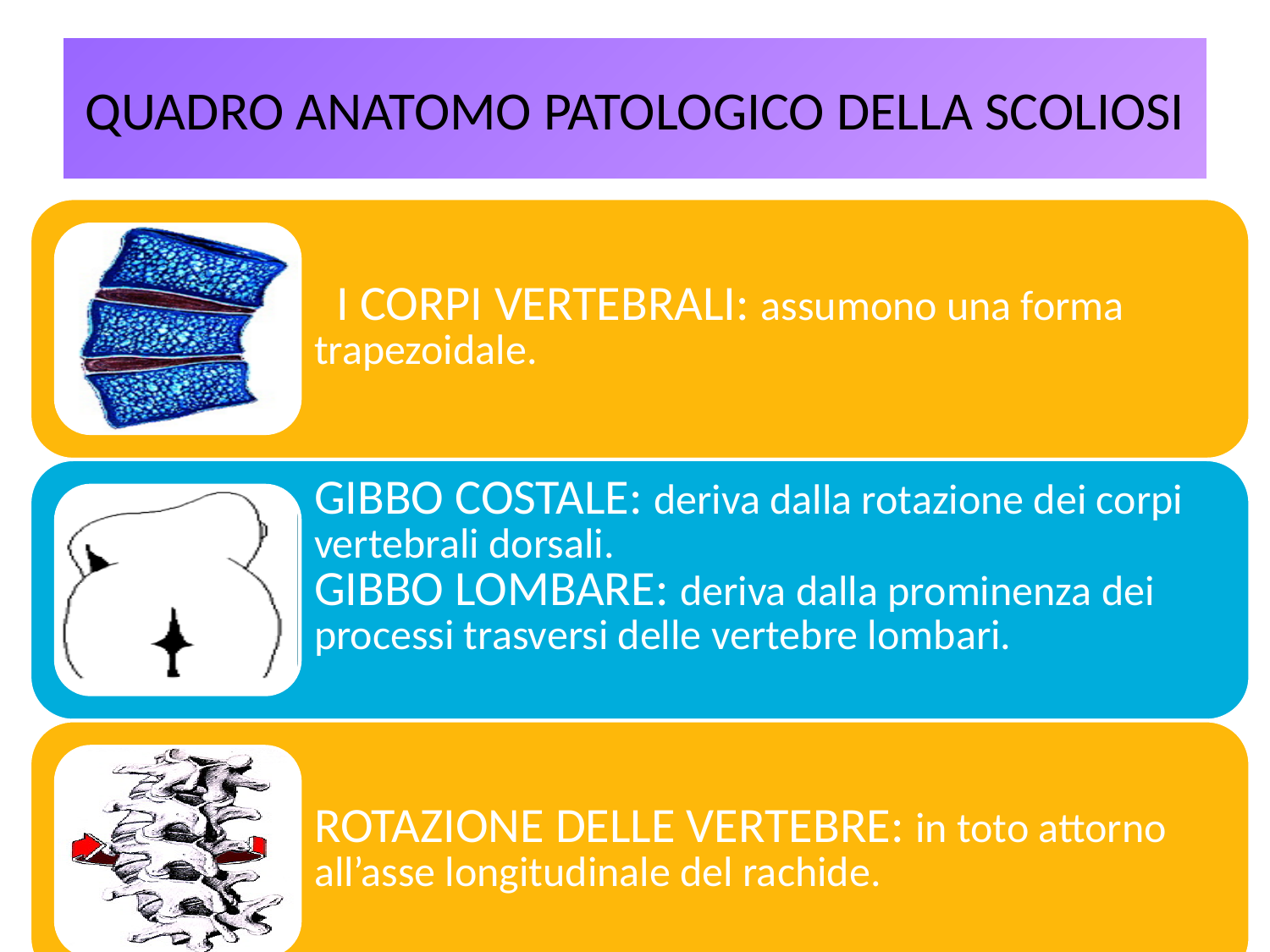

# QUADRO ANATOMO PATOLOGICO DELLA SCOLIOSI
  I CORPI VERTEBRALI: assumono una forma trapezoidale.
GIBBO COSTALE: deriva dalla rotazione dei corpi vertebrali dorsali.
GIBBO LOMBARE: deriva dalla prominenza dei processi trasversi delle vertebre lombari.
ROTAZIONE DELLE VERTEBRE: in toto attorno all’asse longitudinale del rachide.